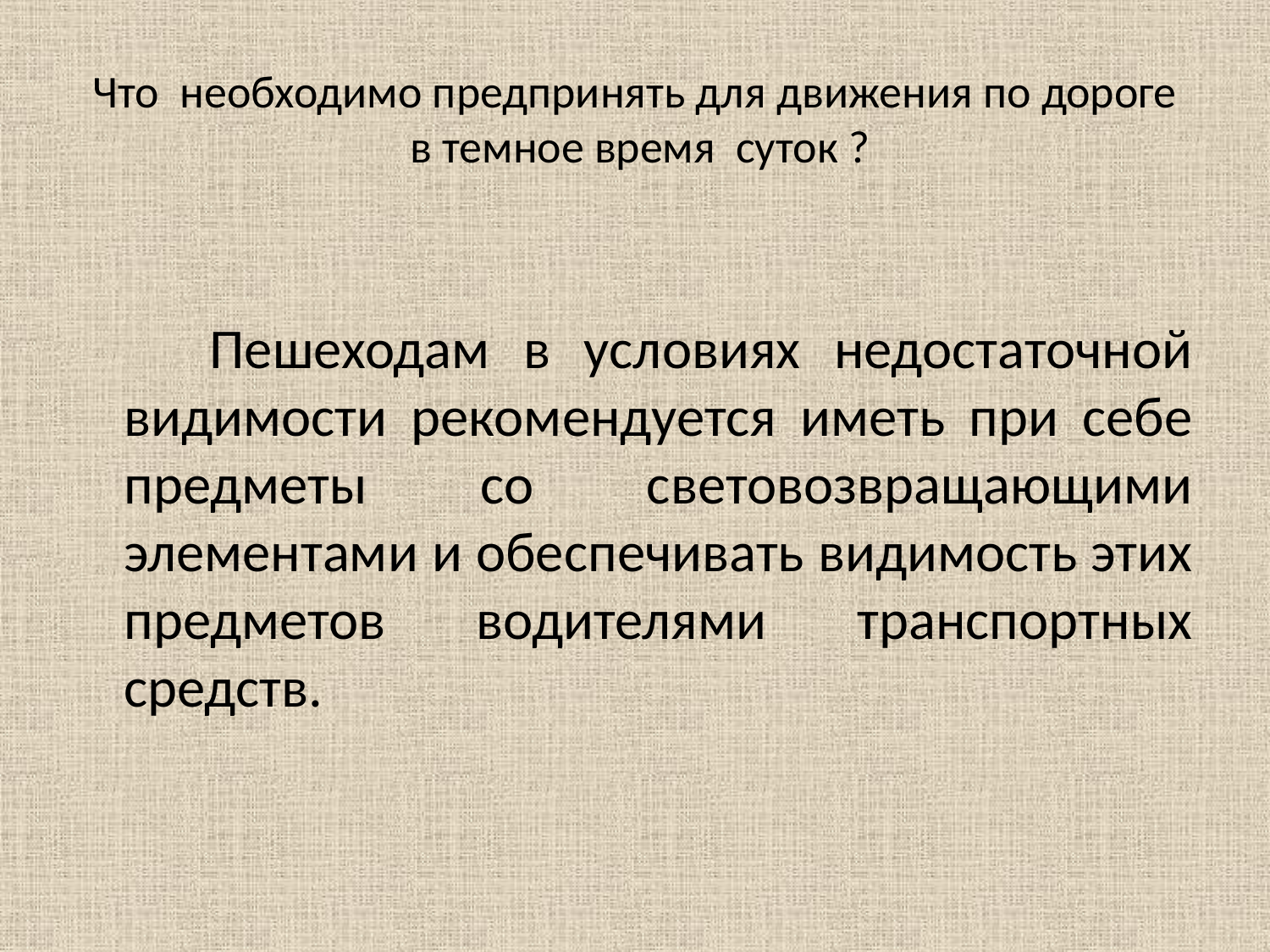

# Что  необходимо предпринять для движения по дороге в темное время  суток ?
    Пешеходам в условиях недостаточной видимости рекомендуется иметь при себе предметы со световозвращающими элементами и обеспечивать видимость этих предметов водителями транспортных средств.